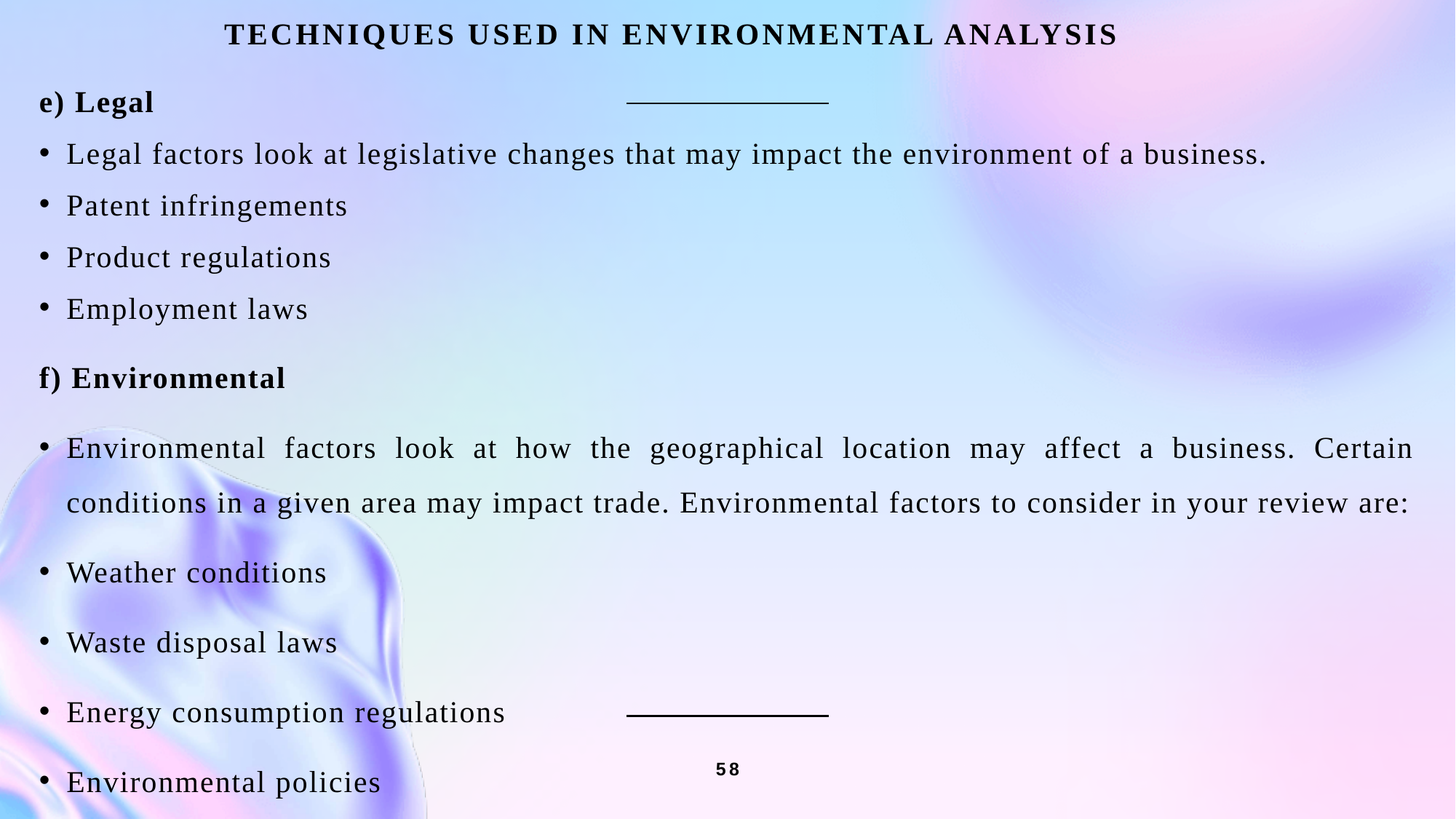

TECHNIQUES USED IN ENVIRONMENTAL ANALYSIS

e) Legal
Legal factors look at legislative changes that may impact the environment of a business.
Patent infringements
Product regulations
Employment laws
f) Environmental
Environmental factors look at how the geographical location may affect a business. Certain conditions in a given area may impact trade. Environmental factors to consider in your review are:
Weather conditions
Waste disposal laws
Energy consumption regulations
Environmental policies

#
58